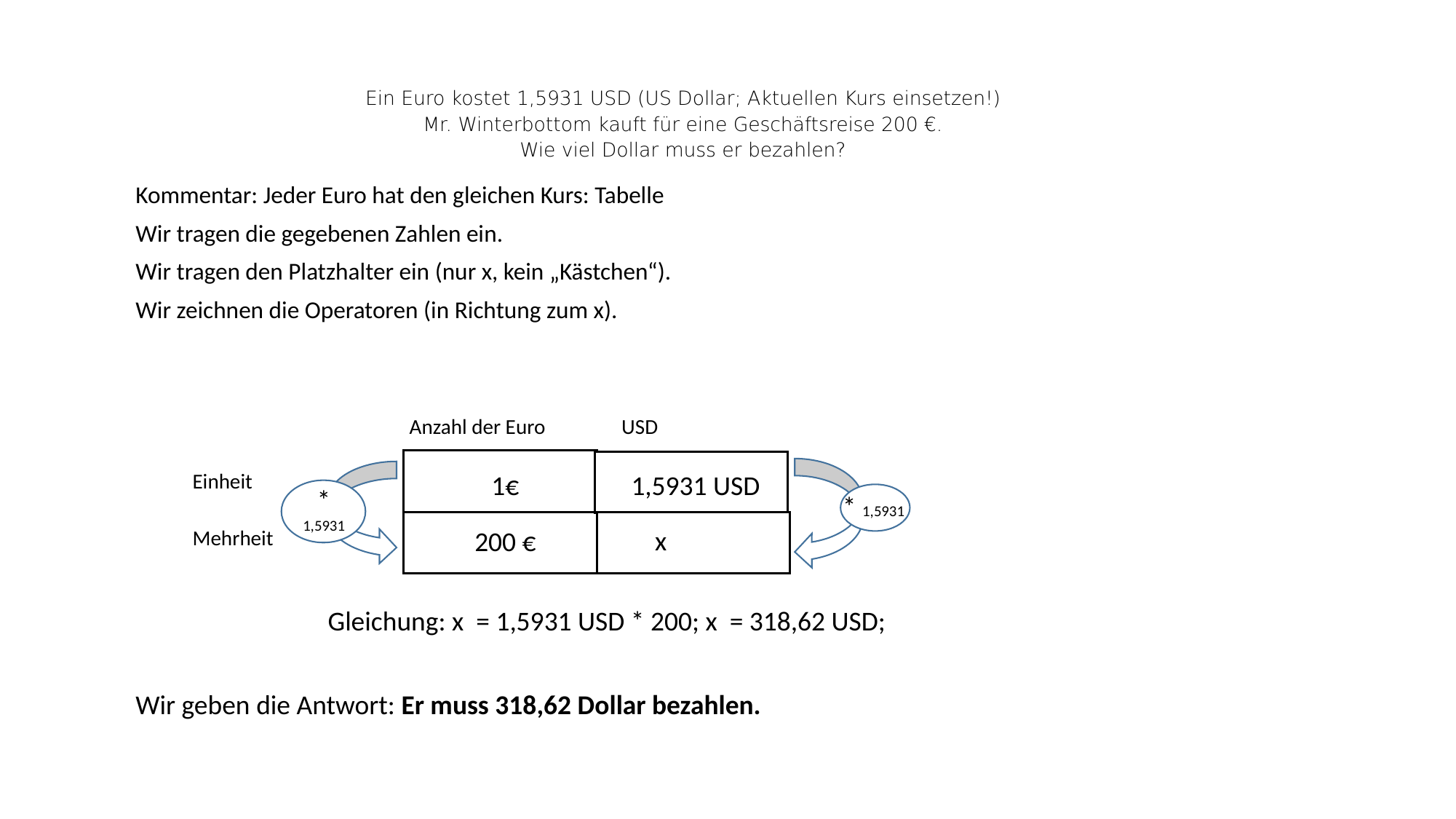

# Ein Euro kostet 1,5931 USD (US Dollar; Aktuellen Kurs einsetzen!) Mr. Winterbottom kauft für eine Geschäftsreise 200 €. Wie viel Dollar muss er bezahlen?
Kommentar: Jeder Euro hat den gleichen Kurs: Tabelle
Wir tragen die gegebenen Zahlen ein.
Wir tragen den Platzhalter ein (nur x, kein „Kästchen“).

Wir zeichnen die Operatoren (in Richtung zum x).
Anzahl der Euro
USD

Einheit
1€
1,5931 USD
* 1,5931

 * 1,5931

x
Mehrheit
200 €
Gleichung: x  = 1,5931 USD * 200; x  = 318,62 USD;
Wir geben die Antwort: Er muss 318,62 Dollar bezahlen.